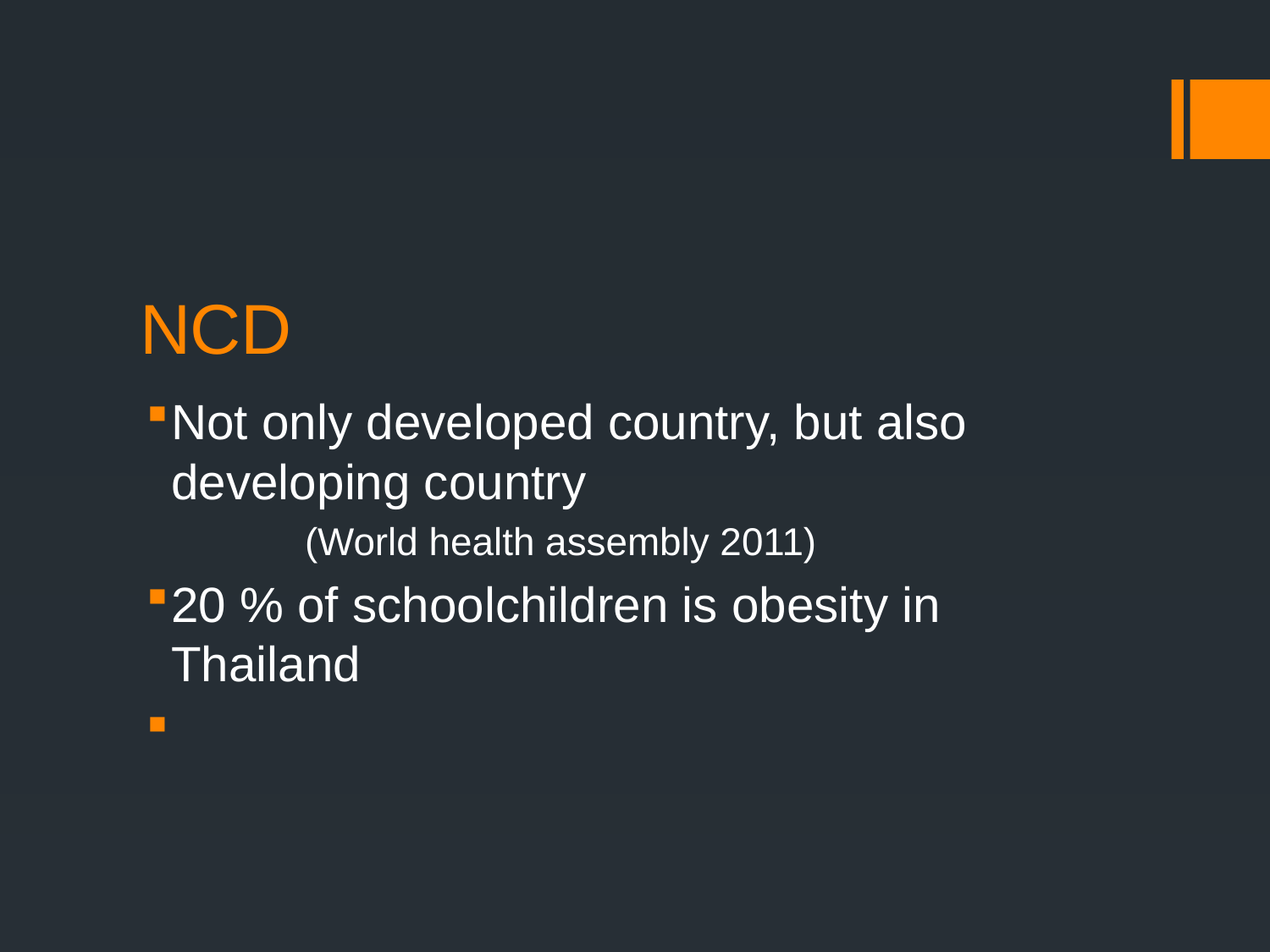

# NCD
Not only developed country, but also developing country
(World health assembly 2011)
20 % of schoolchildren is obesity in Thailand